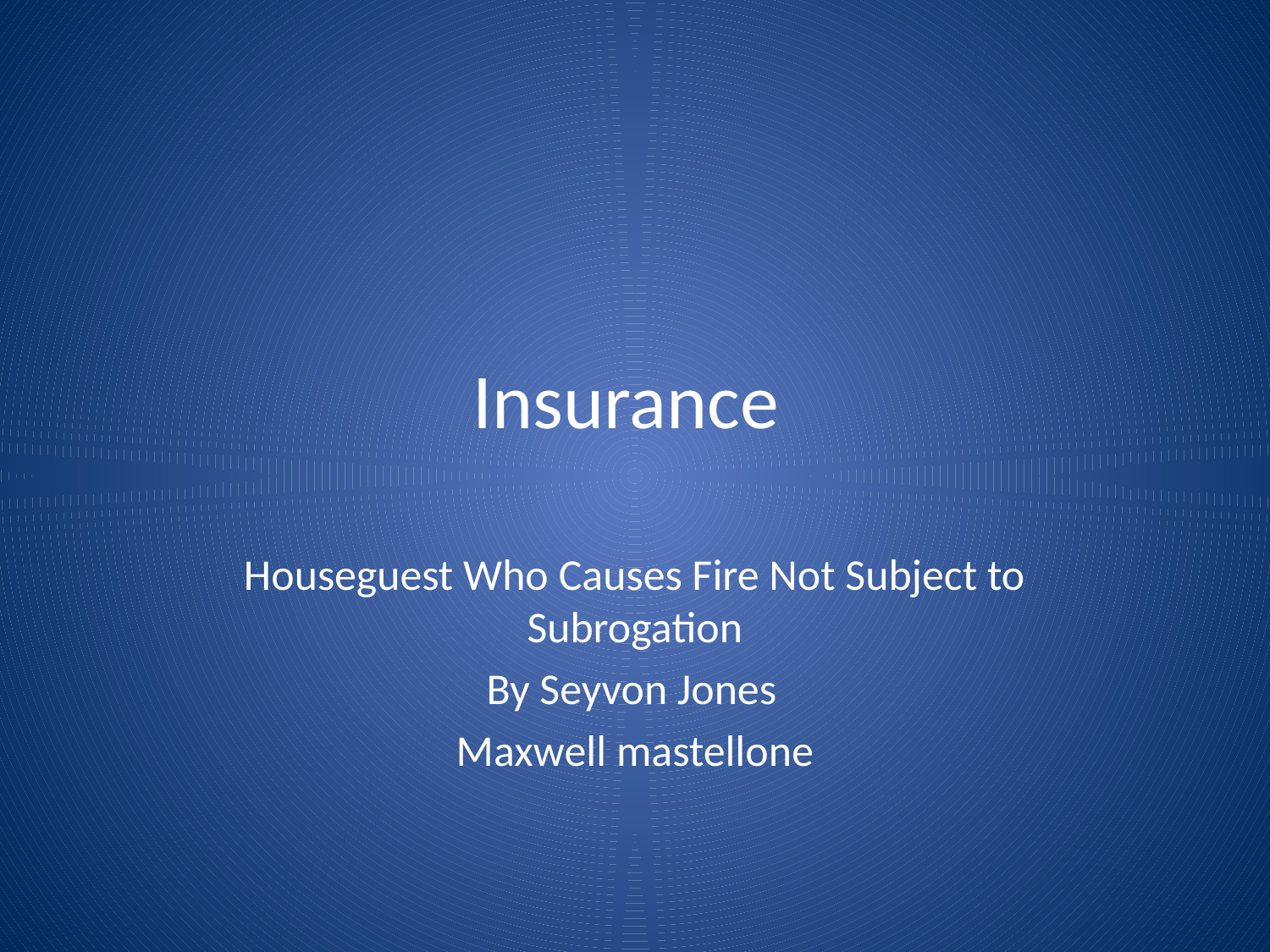

# Insurance
Houseguest Who Causes Fire Not Subject to Subrogation
By Seyvon Jones
Maxwell mastellone